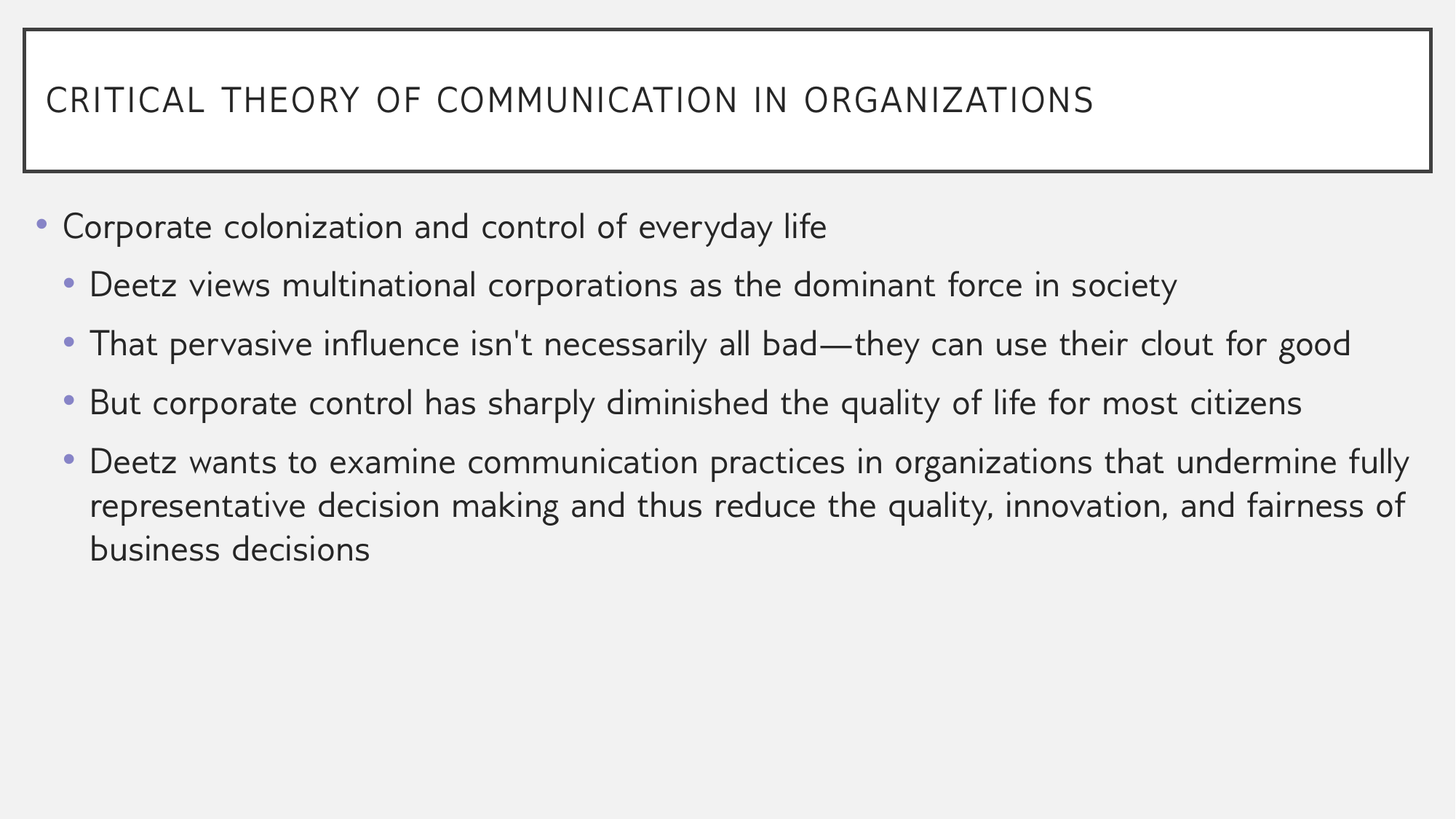

# Critical Theory of Communication in Organizations
Corporate colonization and control of everyday life
Deetz views multinational corporations as the dominant force in society
That pervasive influence isn't necessarily all bad—they can use their clout for good
But corporate control has sharply diminished the quality of life for most citizens
Deetz wants to examine communication practices in organizations that undermine fully representative decision making and thus reduce the quality, innovation, and fairness of business decisions